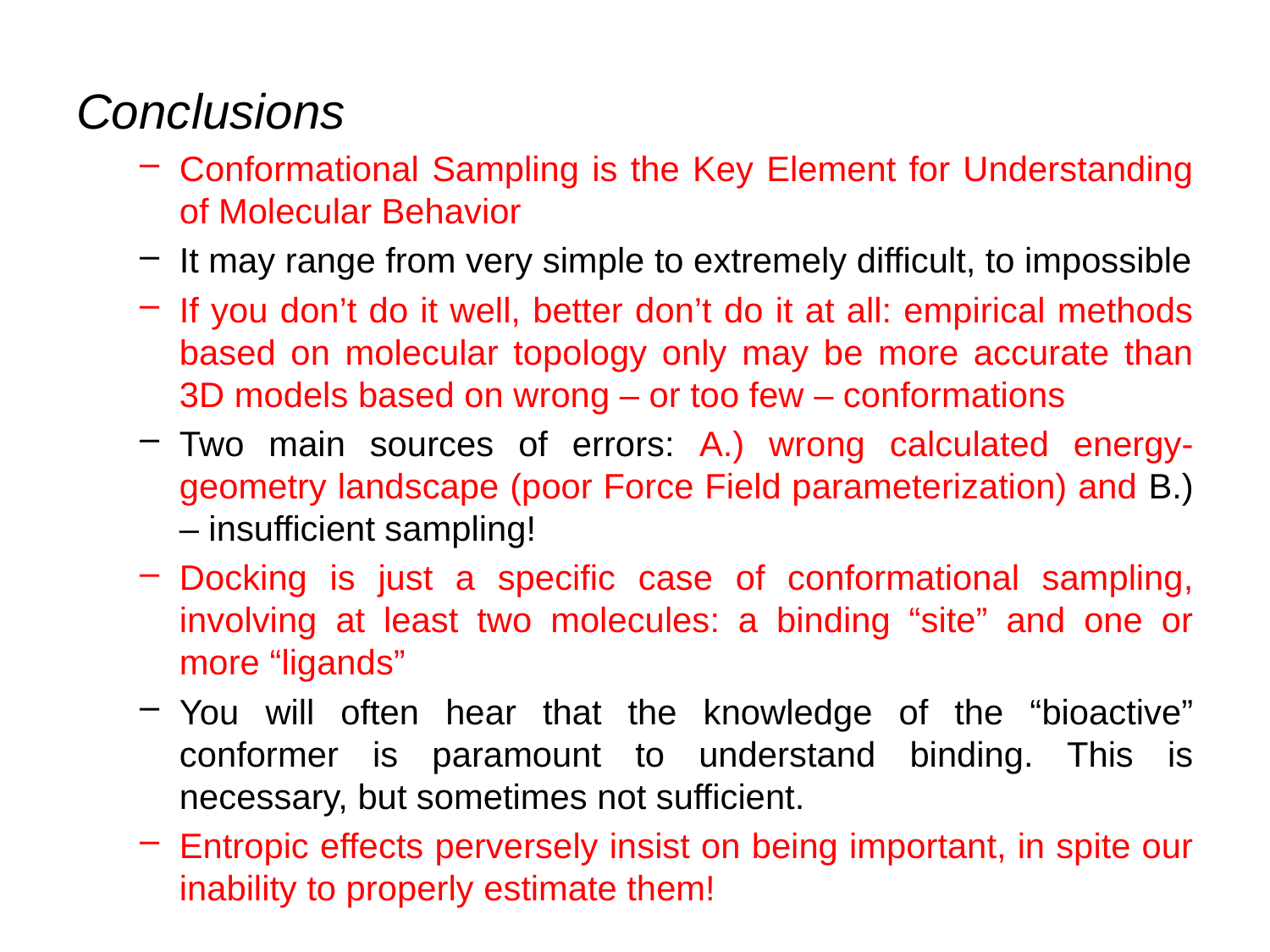

Conclusions
Conformational Sampling is the Key Element for Understanding of Molecular Behavior
It may range from very simple to extremely difficult, to impossible
If you don’t do it well, better don’t do it at all: empirical methods based on molecular topology only may be more accurate than 3D models based on wrong – or too few – conformations
Two main sources of errors: A.) wrong calculated energy-geometry landscape (poor Force Field parameterization) and B.) – insufficient sampling!
Docking is just a specific case of conformational sampling, involving at least two molecules: a binding “site” and one or more “ligands”
You will often hear that the knowledge of the “bioactive” conformer is paramount to understand binding. This is necessary, but sometimes not sufficient.
Entropic effects perversely insist on being important, in spite our inability to properly estimate them!